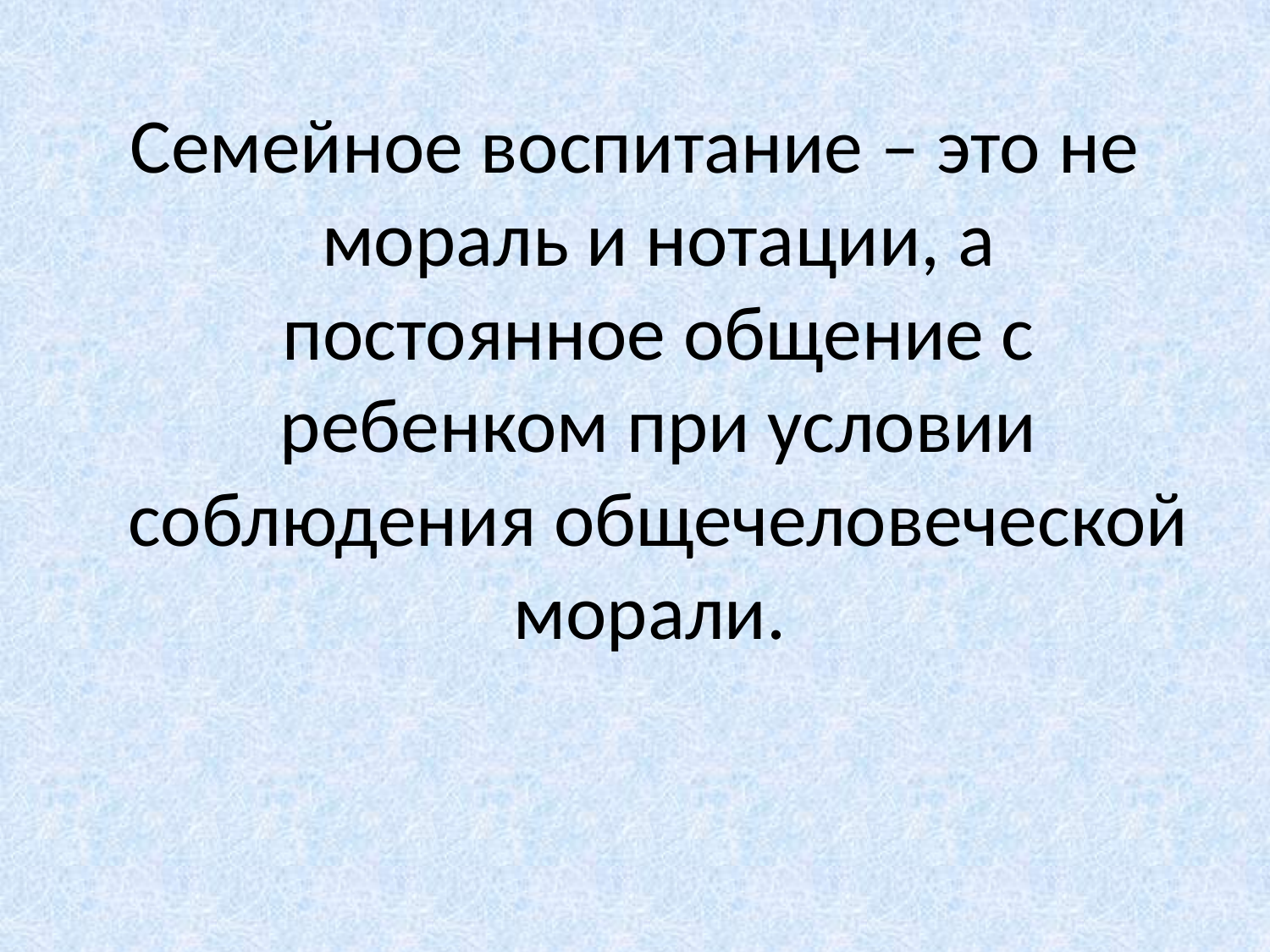

Семейное воспитание – это не мораль и нотации, а постоянное общение с ребенком при условии соблюдения общечеловеческой морали.